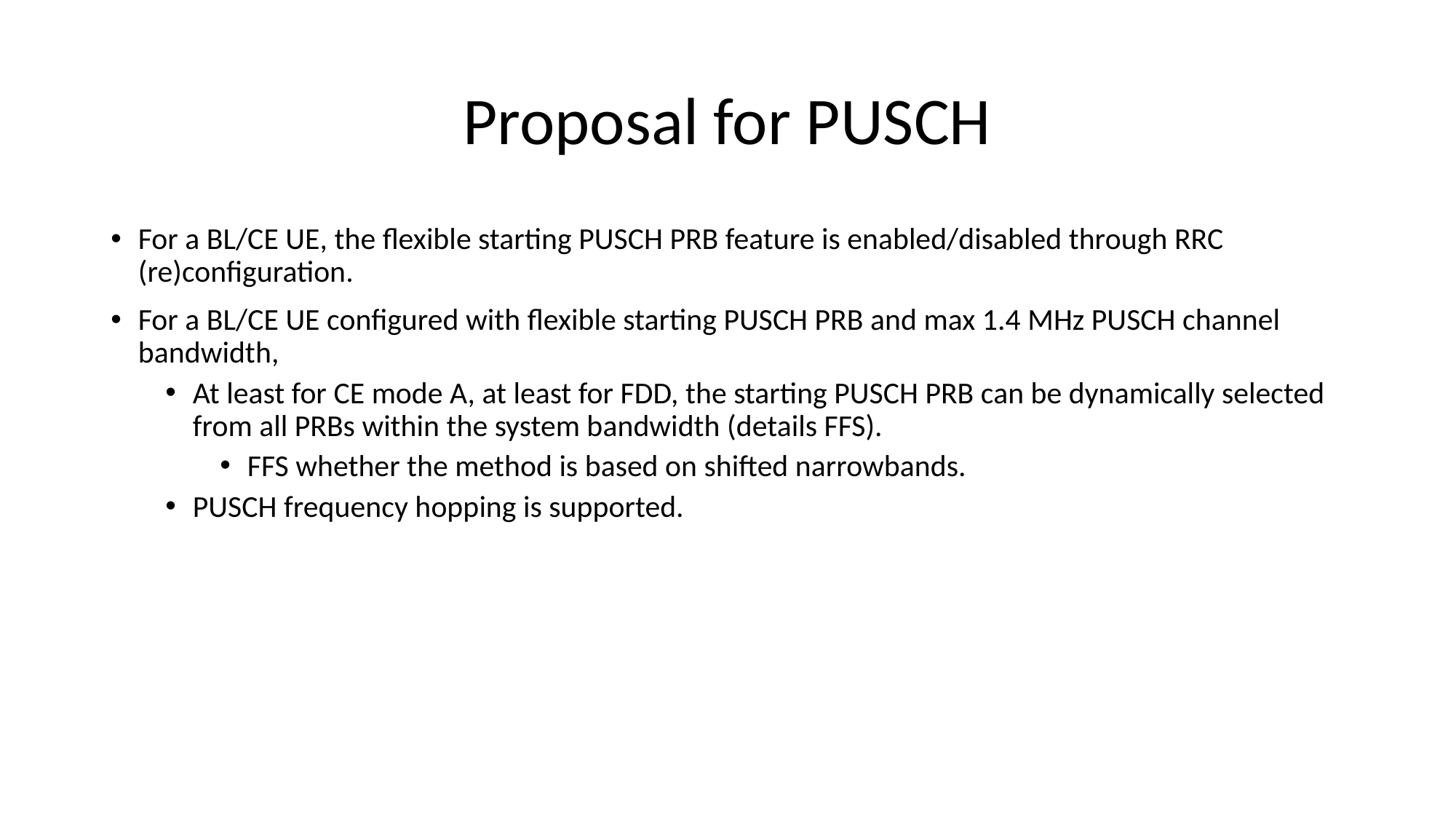

# Proposal for PUSCH
For a BL/CE UE, the flexible starting PUSCH PRB feature is enabled/disabled through RRC (re)configuration.
For a BL/CE UE configured with flexible starting PUSCH PRB and max 1.4 MHz PUSCH channel bandwidth,
At least for CE mode A, at least for FDD, the starting PUSCH PRB can be dynamically selected from all PRBs within the system bandwidth (details FFS).
FFS whether the method is based on shifted narrowbands.
PUSCH frequency hopping is supported.